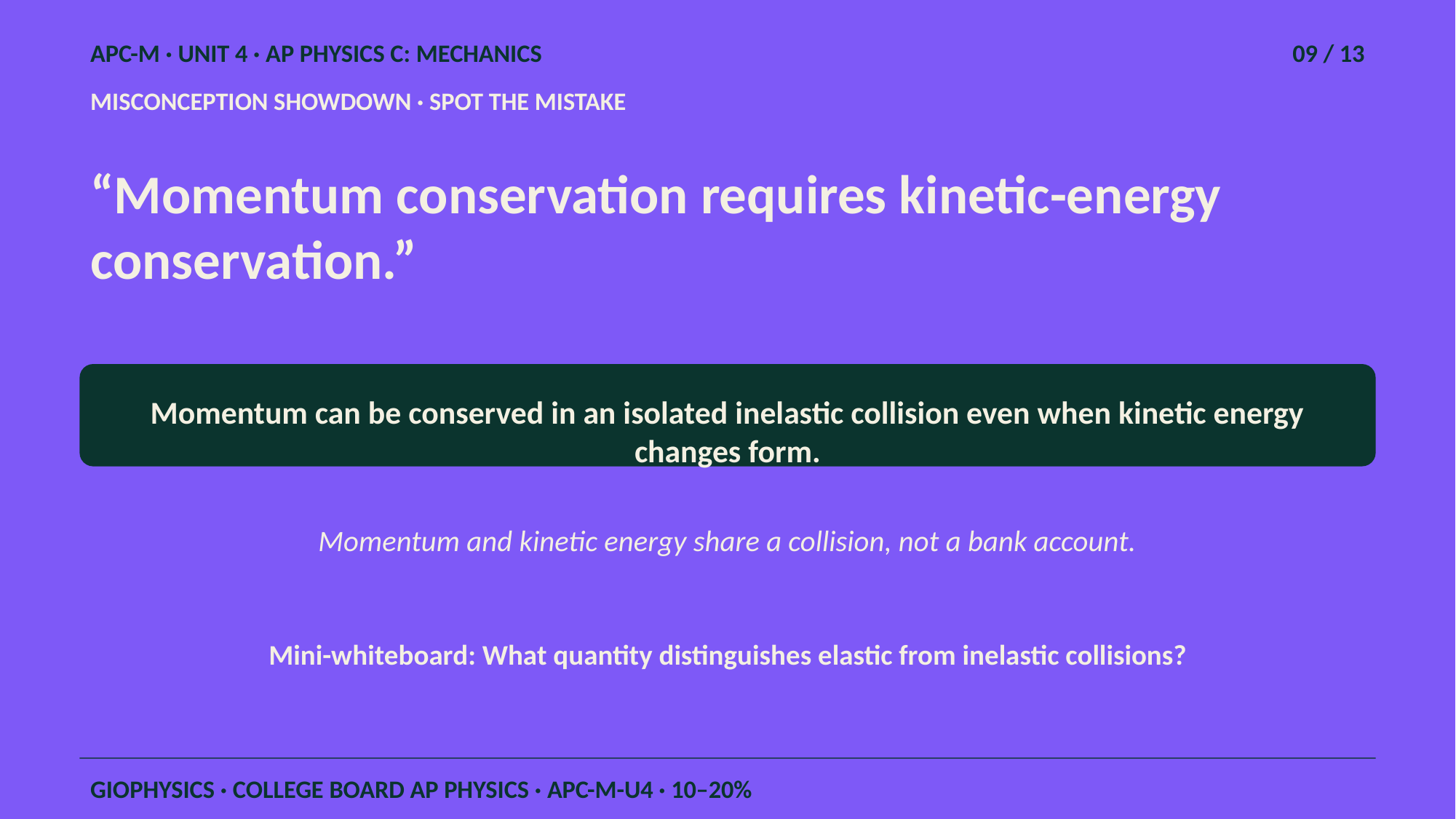

APC-M · UNIT 4 · AP PHYSICS C: MECHANICS
09 / 13
MISCONCEPTION SHOWDOWN · SPOT THE MISTAKE
“Momentum conservation requires kinetic-energy conservation.”

Momentum can be conserved in an isolated inelastic collision even when kinetic energy changes form.
Momentum and kinetic energy share a collision, not a bank account.
Mini-whiteboard: What quantity distinguishes elastic from inelastic collisions?

GIOPHYSICS · COLLEGE BOARD AP PHYSICS · APC-M-U4 · 10–20%